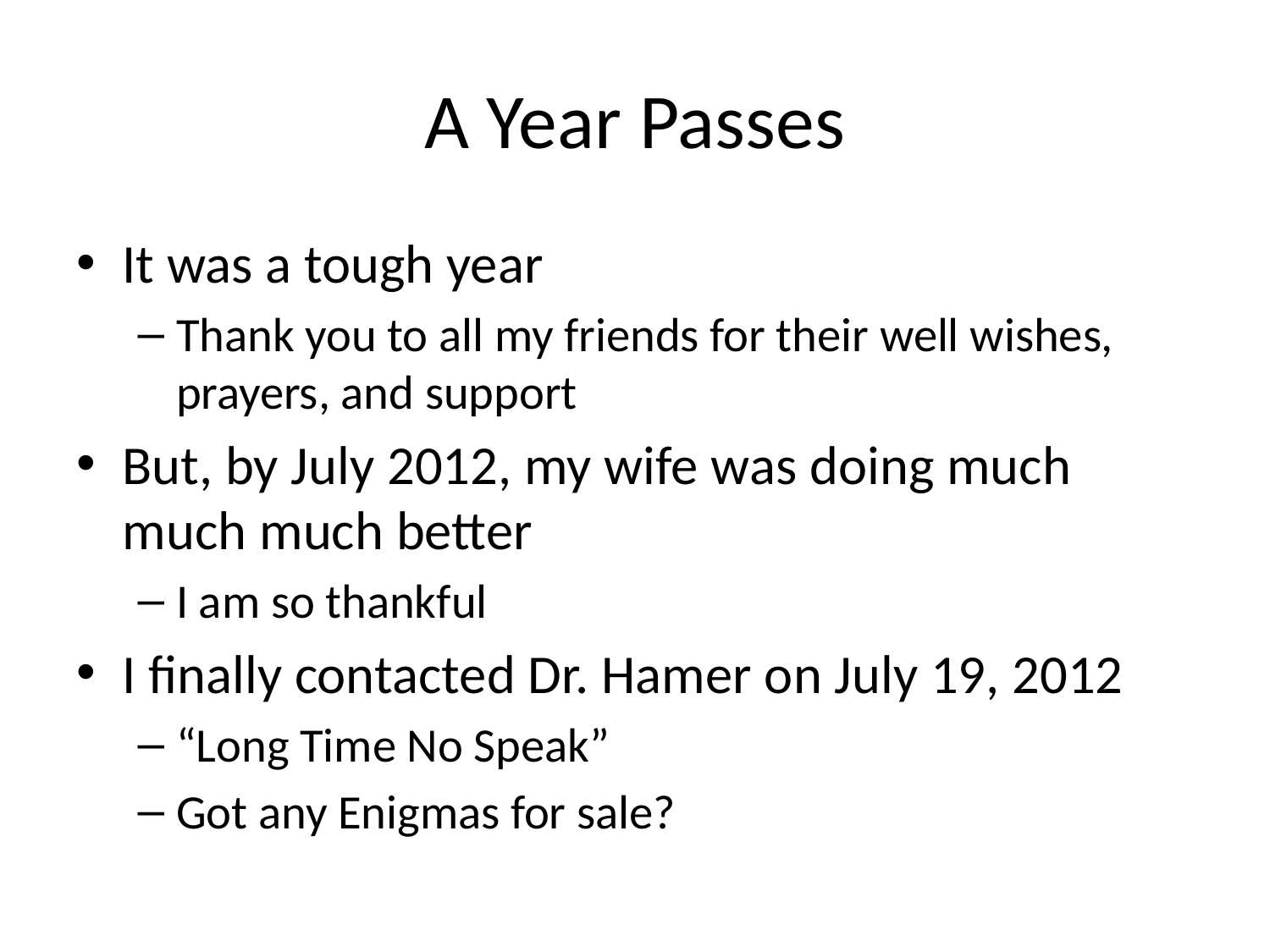

# A Year Passes
It was a tough year
Thank you to all my friends for their well wishes, prayers, and support
But, by July 2012, my wife was doing much much much better
I am so thankful
I finally contacted Dr. Hamer on July 19, 2012
“Long Time No Speak”
Got any Enigmas for sale?